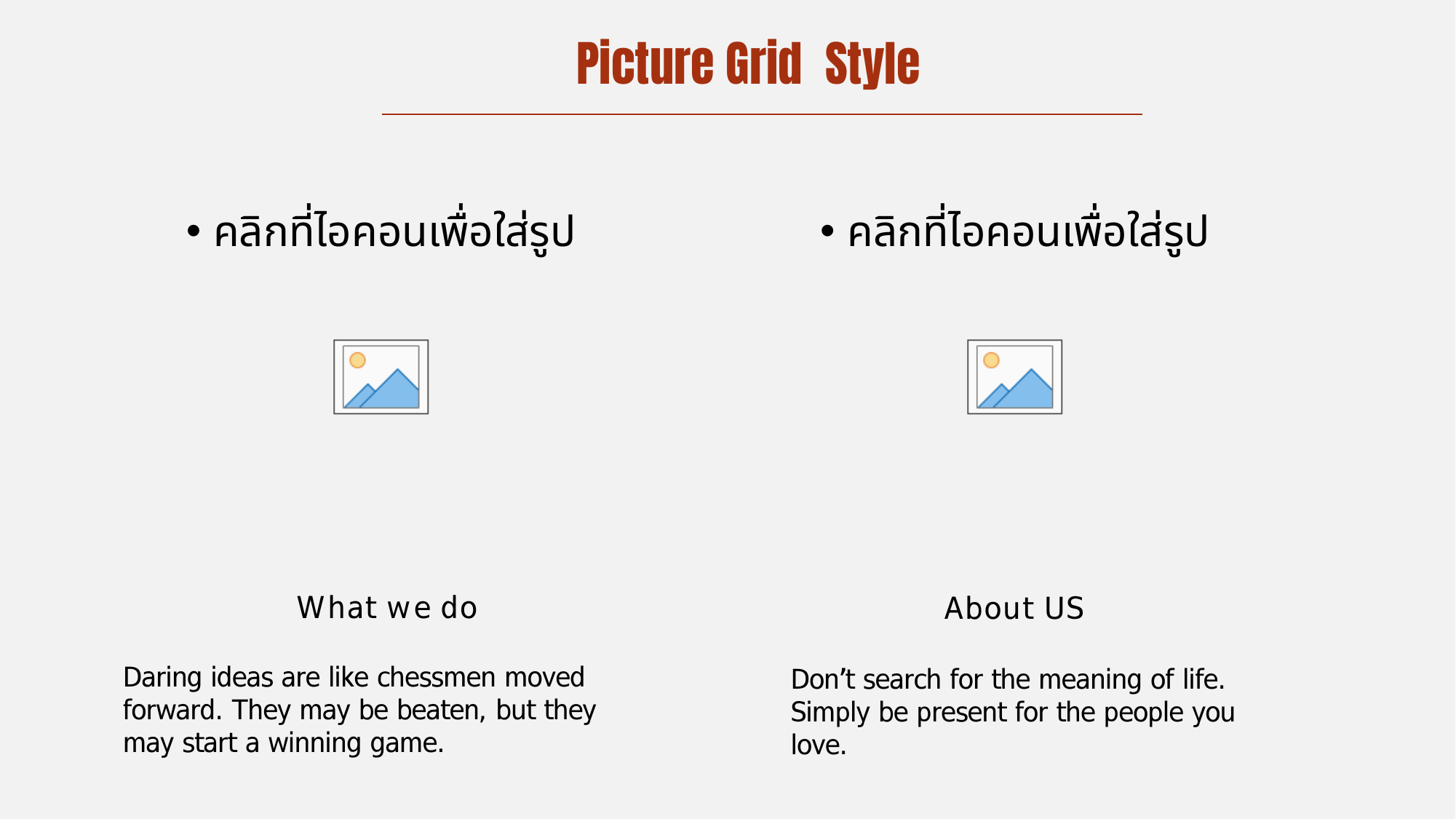

Picture Grid  Style

What we do
About US
Daring ideas are like chessmen moved forward. They may be beaten, but they may start a winning game.
Don’t search for the meaning of life. Simply be present for the people you love.